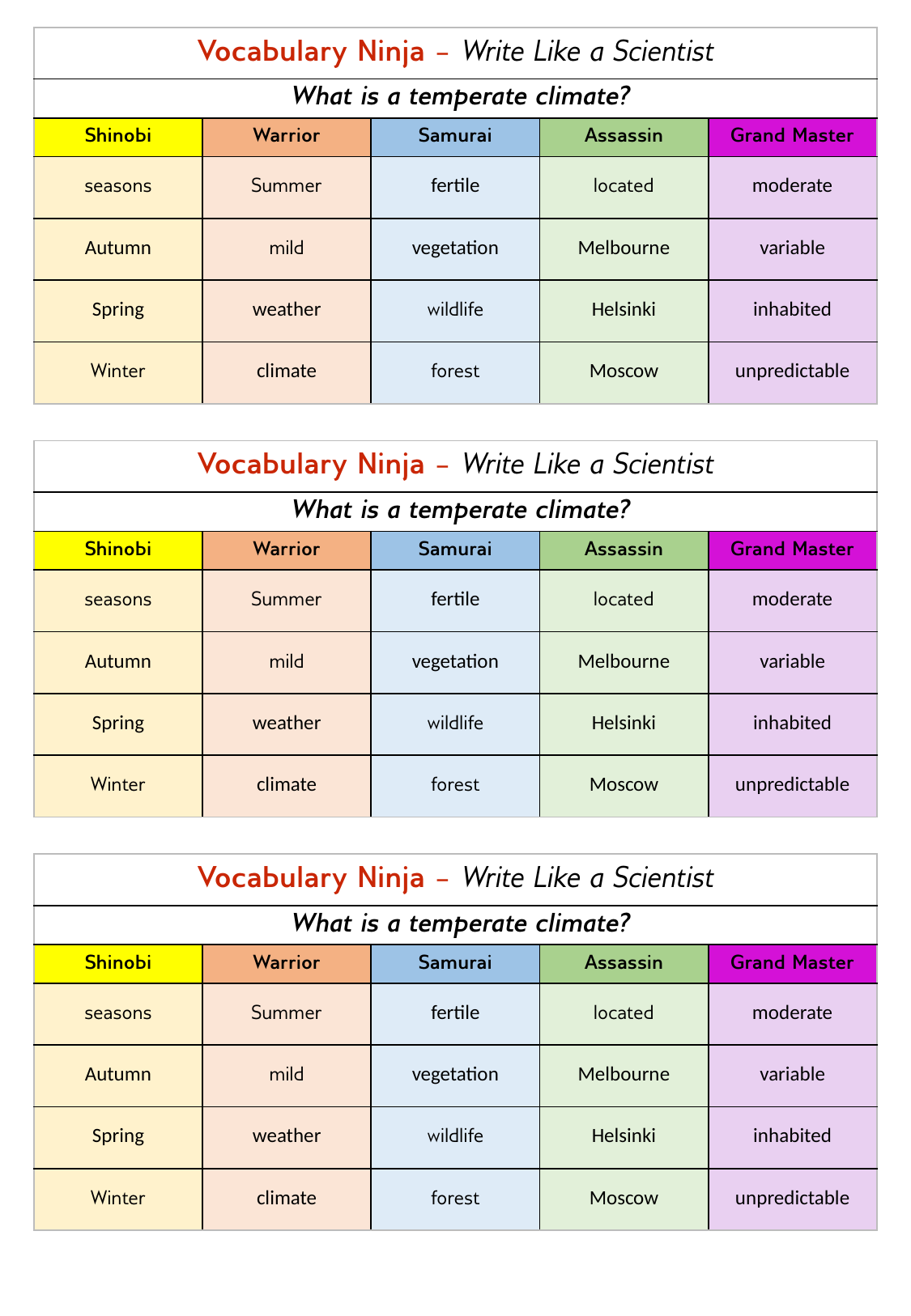

| Vocabulary Ninja – Write Like a Scientist |  |  |  |  |
| --- | --- | --- | --- | --- |
| What is a temperate climate? |  |  |  |  |
| Shinobi | Warrior | Samurai | Assassin | Grand Master |
| seasons | Summer | fertile | located | moderate |
| Autumn | mild | vegetation | Melbourne | variable |
| Spring | weather | wildlife | Helsinki | inhabited |
| Winter | climate | forest | Moscow | unpredictable |
| Vocabulary Ninja – Write Like a Scientist |  |  |  |  |
| --- | --- | --- | --- | --- |
| What is a temperate climate? |  |  |  |  |
| Shinobi | Warrior | Samurai | Assassin | Grand Master |
| seasons | Summer | fertile | located | moderate |
| Autumn | mild | vegetation | Melbourne | variable |
| Spring | weather | wildlife | Helsinki | inhabited |
| Winter | climate | forest | Moscow | unpredictable |
| Vocabulary Ninja – Write Like a Scientist |  |  |  |  |
| --- | --- | --- | --- | --- |
| What is a temperate climate? |  |  |  |  |
| Shinobi | Warrior | Samurai | Assassin | Grand Master |
| seasons | Summer | fertile | located | moderate |
| Autumn | mild | vegetation | Melbourne | variable |
| Spring | weather | wildlife | Helsinki | inhabited |
| Winter | climate | forest | Moscow | unpredictable |